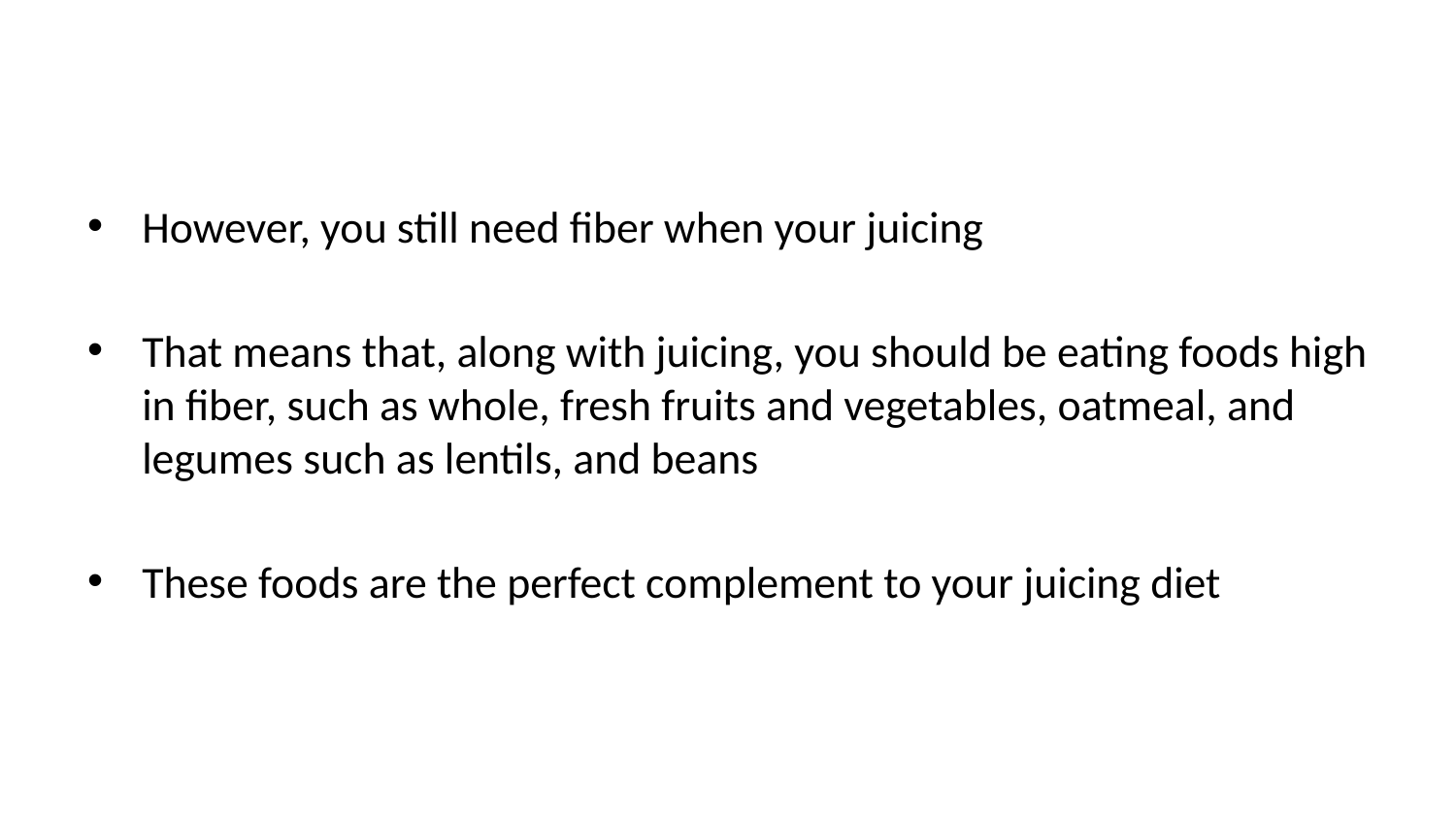

However, you still need fiber when your juicing

That means that, along with juicing, you should be eating foods high in fiber, such as whole, fresh fruits and vegetables, oatmeal, and legumes such as lentils, and beans

These foods are the perfect complement to your juicing diet